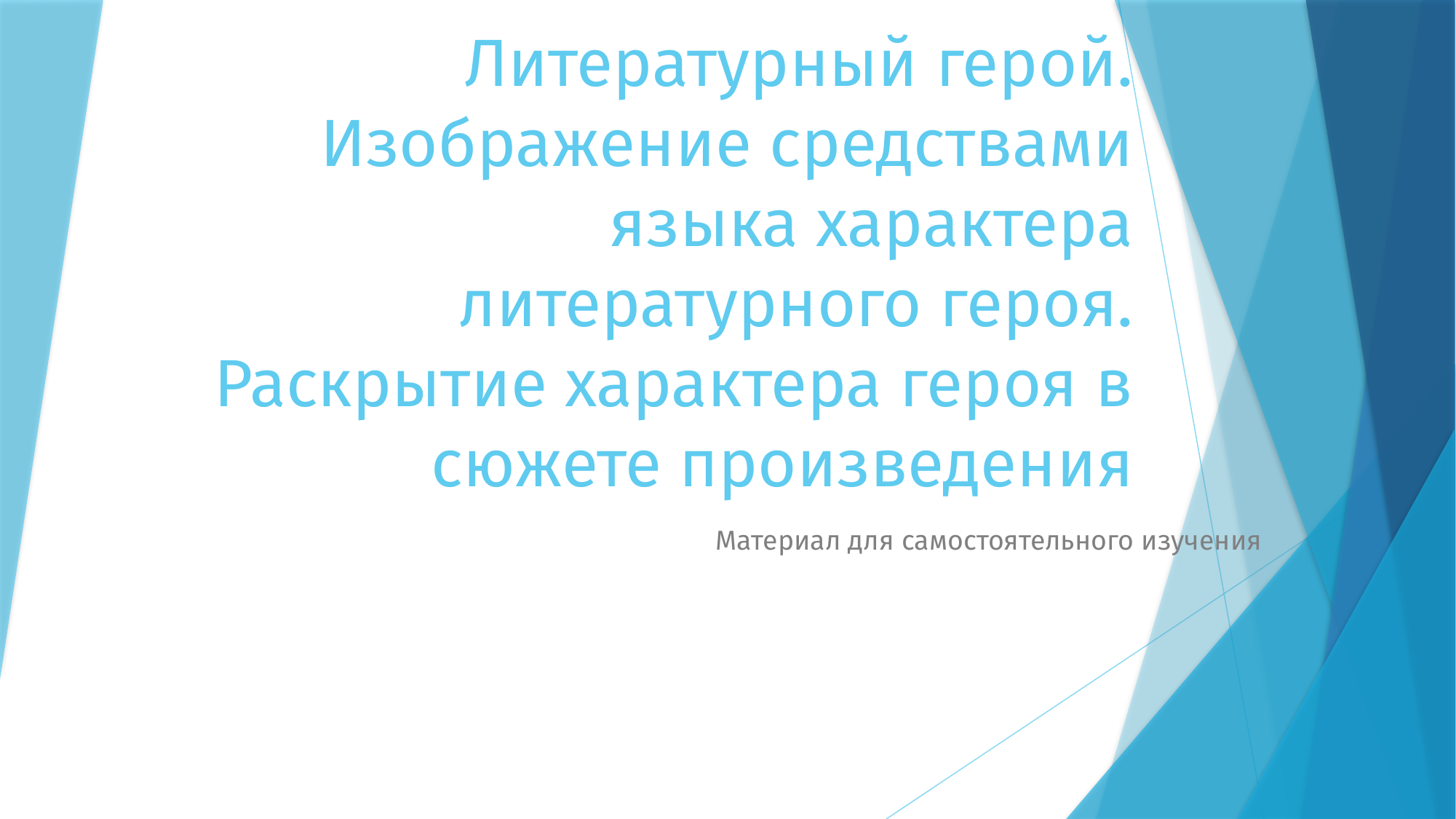

# Литературный герой. Изображение средствами языка характера литературного героя. Раскрытие характера героя в сюжете произведения
Материал для самостоятельного изучения